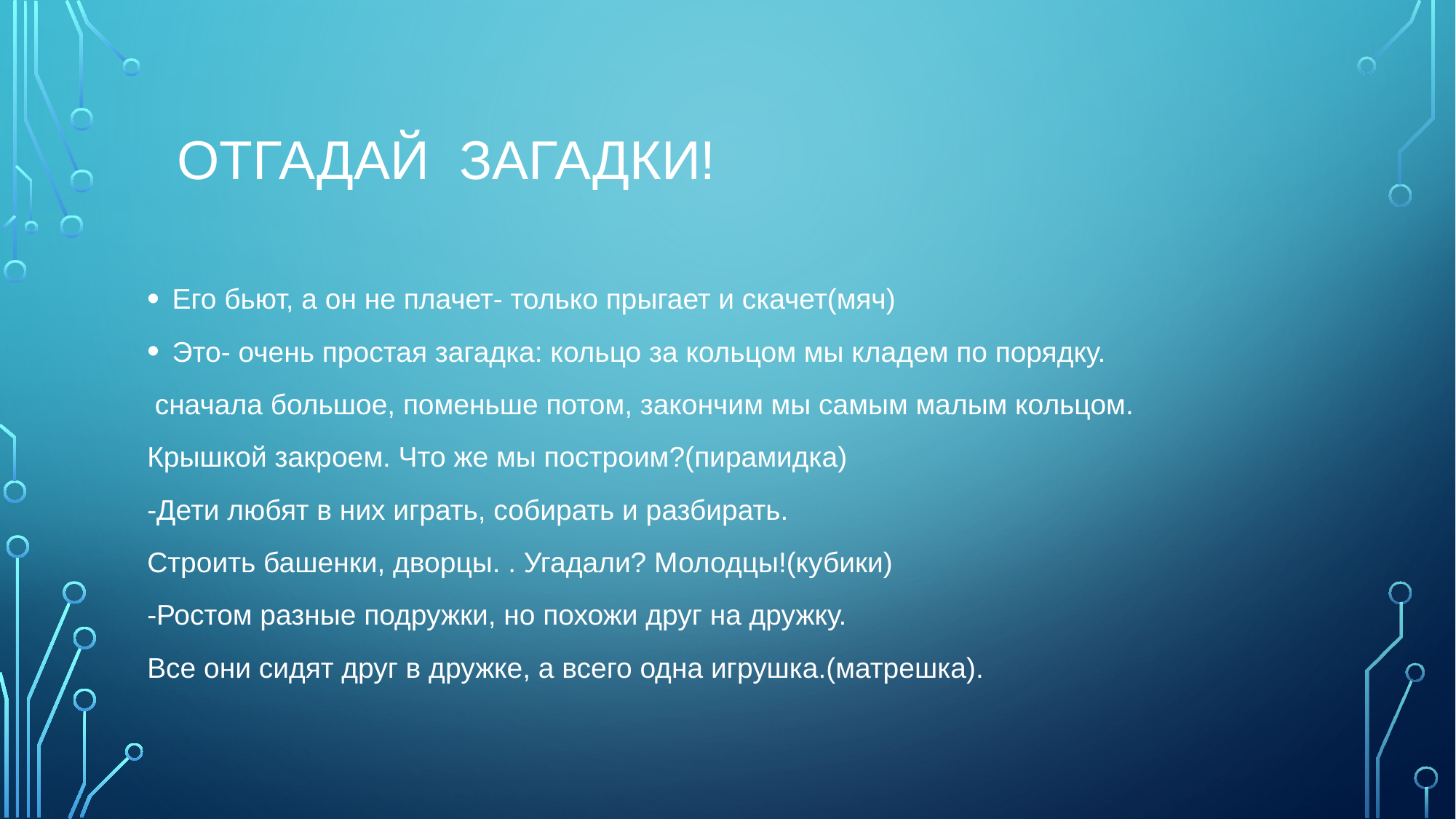

# ОТГАДАЙ  ЗАГАДКИ!
Его бьют, а он не плачет- только прыгает и скачет(мяч)
Это- очень простая загадка: кольцо за кольцом мы кладем по порядку.
 сначала большое, поменьше потом, закончим мы самым малым кольцом.
Крышкой закроем. Что же мы построим?(пирамидка)
-Дети любят в них играть, собирать и разбирать.
Строить башенки, дворцы. . Угадали? Молодцы!(кубики)
-Ростом разные подружки, но похожи друг на дружку.
Все они сидят друг в дружке, а всего одна игрушка.(матрешка).